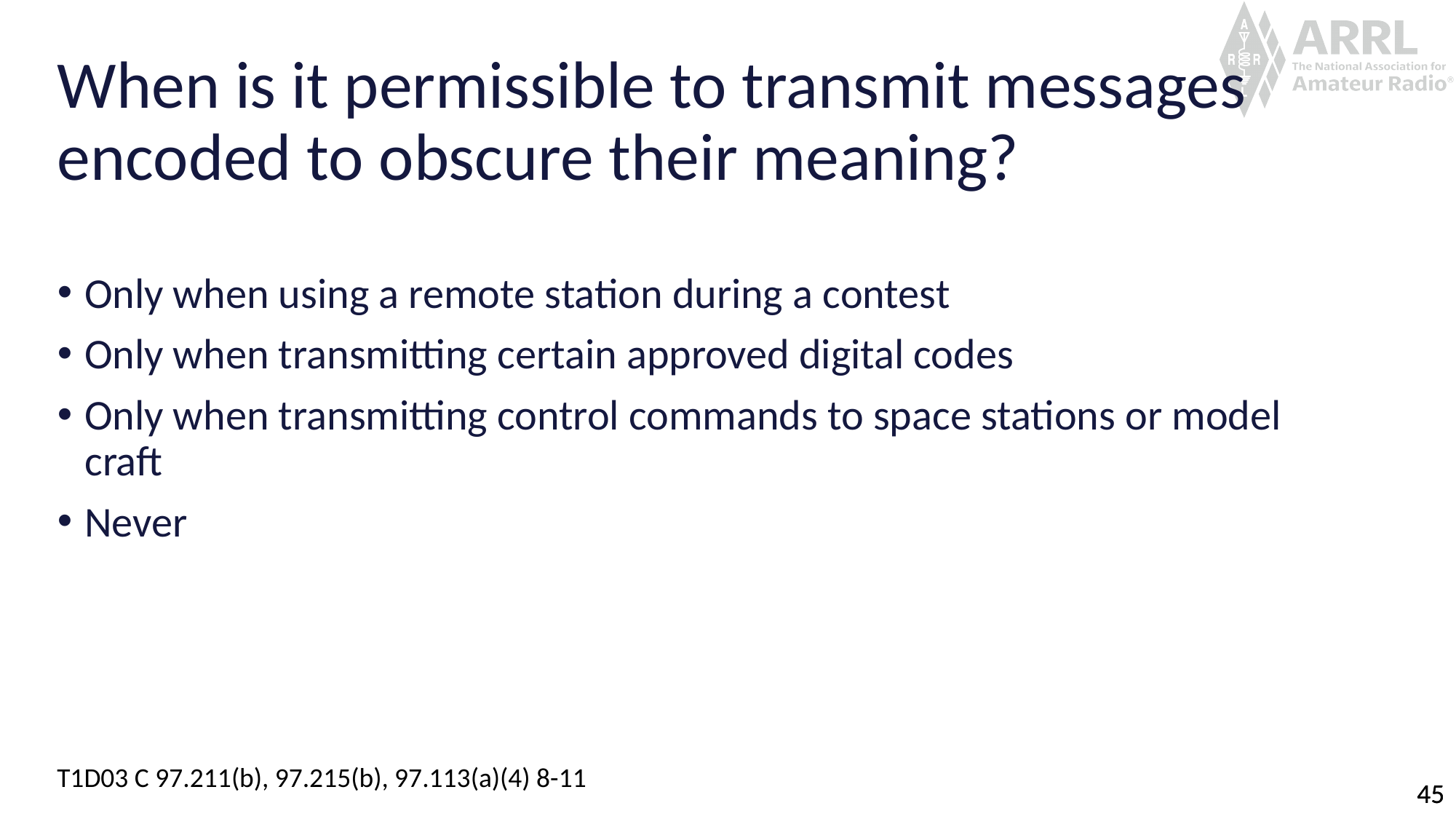

# When is it permissible to transmit messages encoded to obscure their meaning?
Only when using a remote station during a contest
Only when transmitting certain approved digital codes
Only when transmitting control commands to space stations or model craft
Never
T1D03 C 97.211(b), 97.215(b), 97.113(a)(4) 8-11